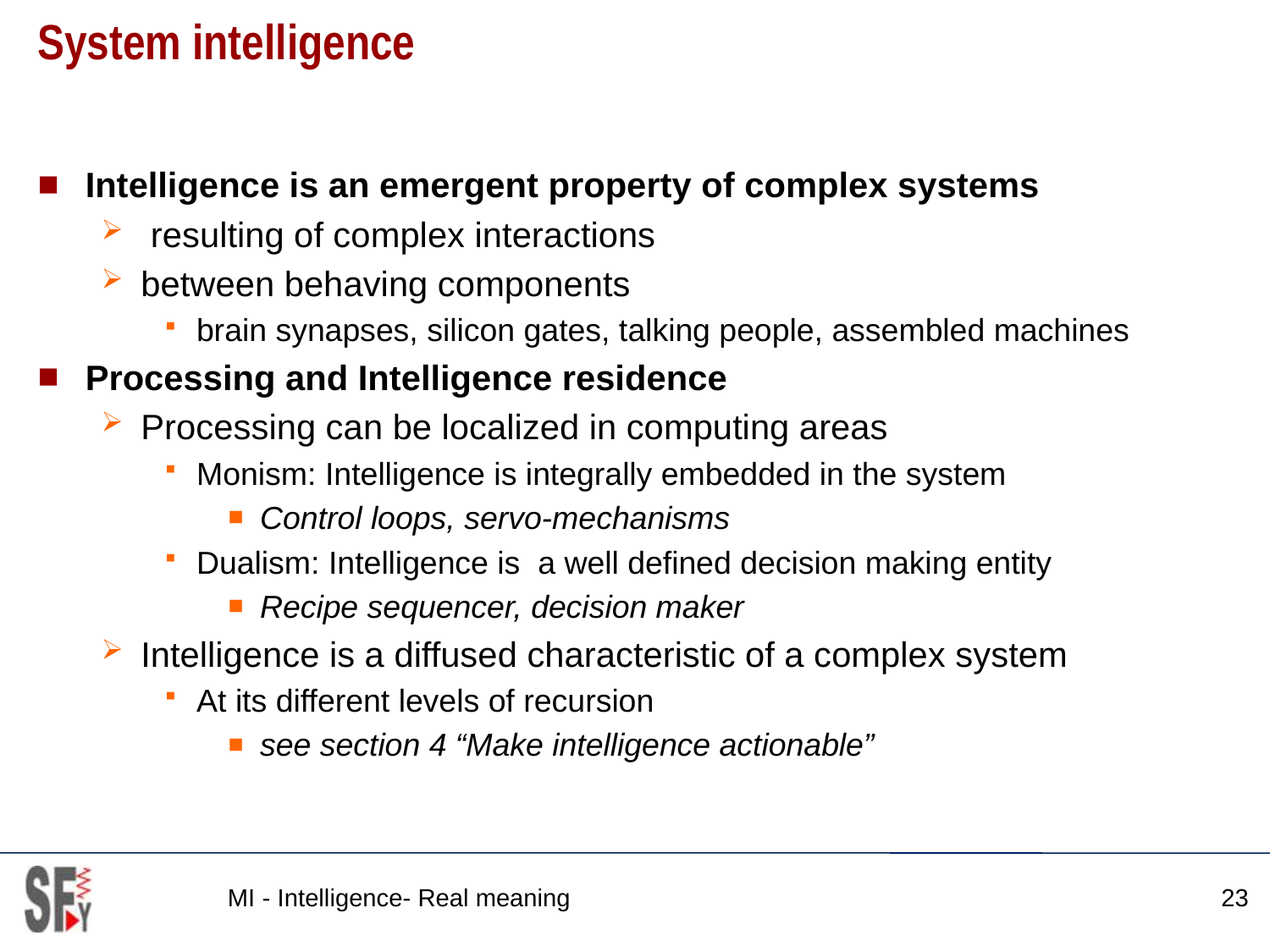

# System intelligence
Intelligence is an emergent property of complex systems
 resulting of complex interactions
between behaving components
brain synapses, silicon gates, talking people, assembled machines
Processing and Intelligence residence
Processing can be localized in computing areas
Monism: Intelligence is integrally embedded in the system
Control loops, servo-mechanisms
Dualism: Intelligence is  a well defined decision making entity
Recipe sequencer, decision maker
Intelligence is a diffused characteristic of a complex system
At its different levels of recursion
see section 4 “Make intelligence actionable”
MI - Intelligence- Real meaning
23